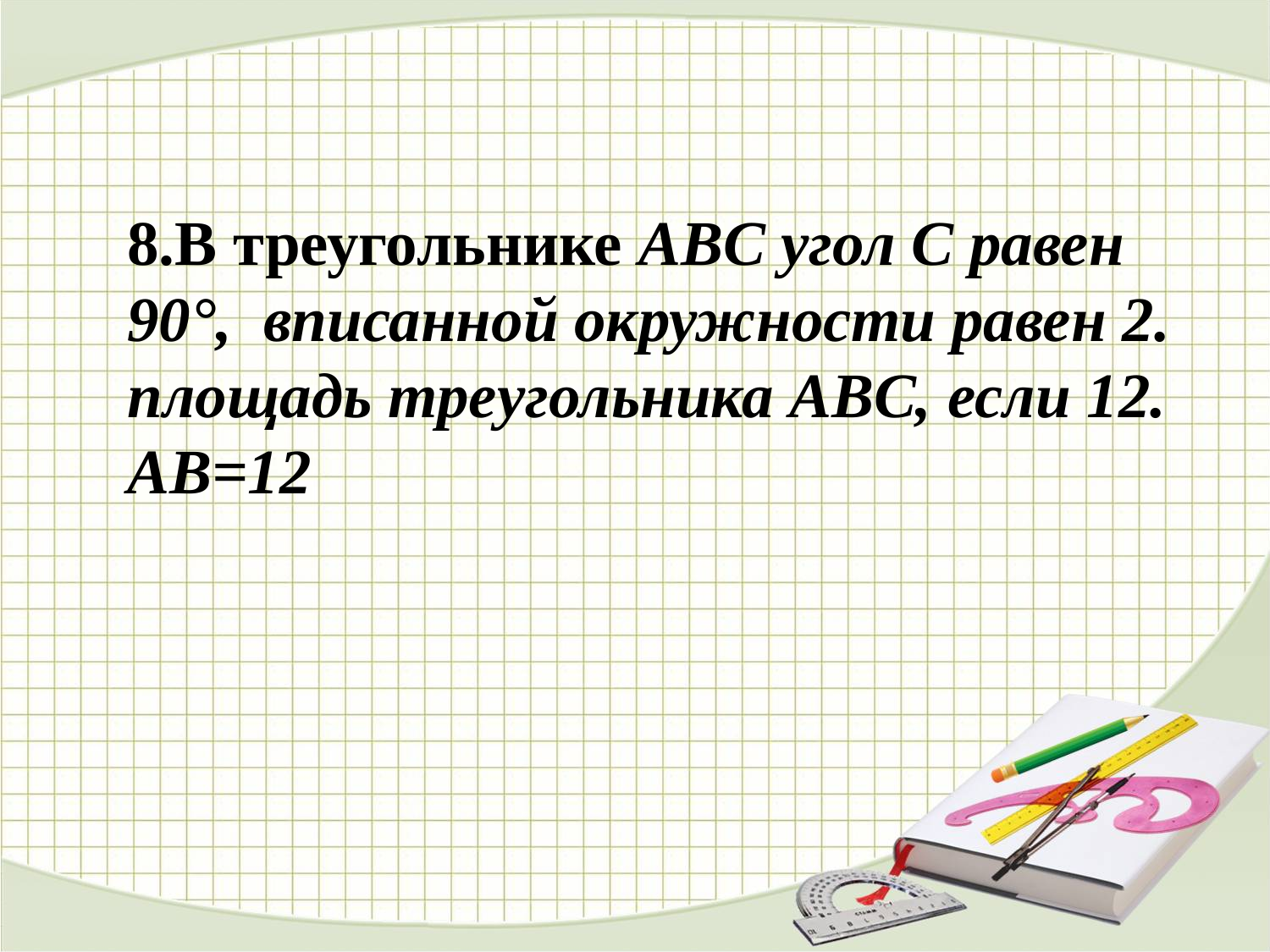

8.В треугольнике ABC угол C равен 90°,  вписанной окружности равен 2.
площадь треугольника ABC, если 12. АB=12